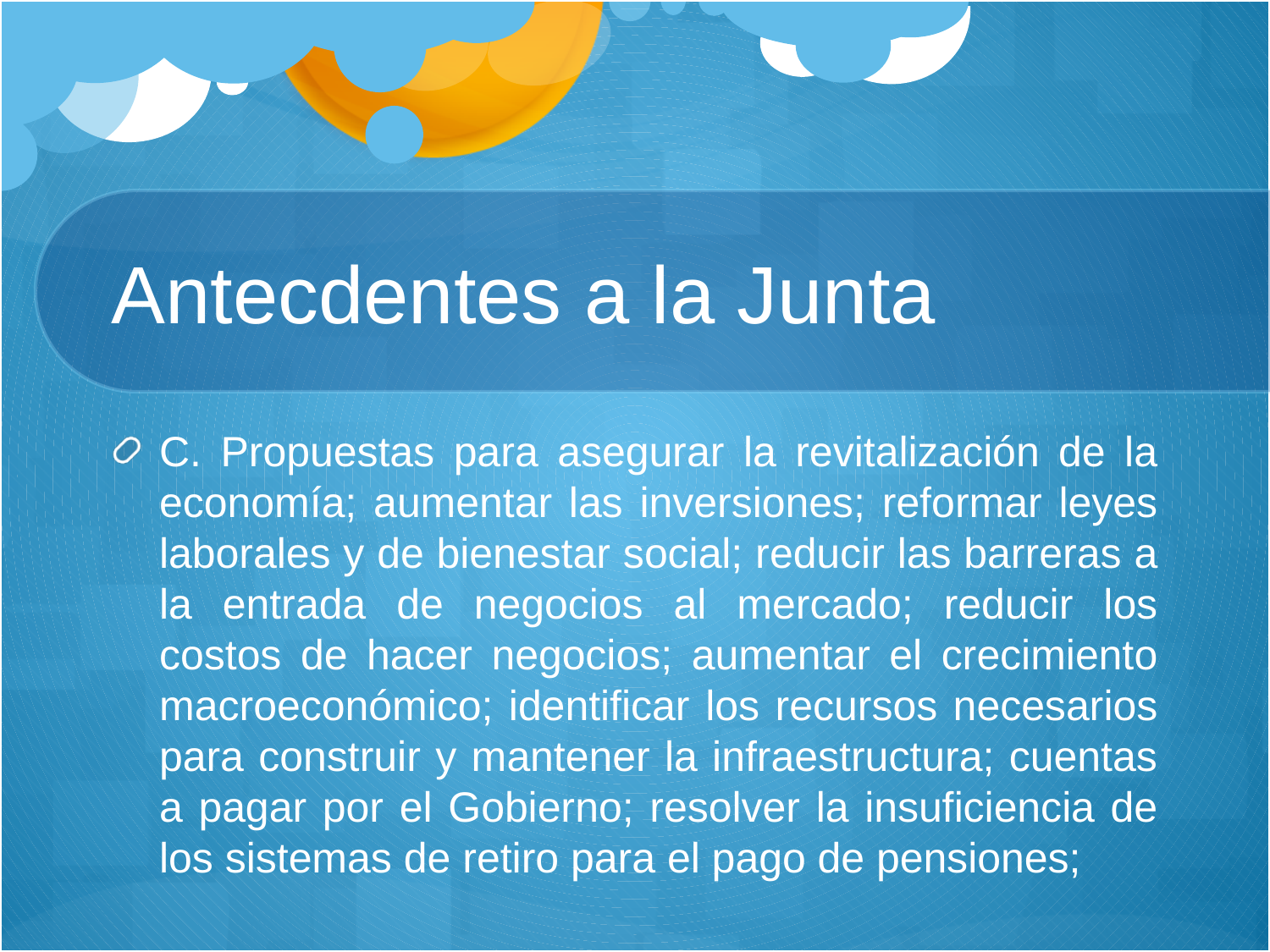

# Antecdentes a la Junta
C. Propuestas para asegurar la revitalización de la economía; aumentar las inversiones; reformar leyes laborales y de bienestar social; reducir las barreras a la entrada de negocios al mercado; reducir los costos de hacer negocios; aumentar el crecimiento macroeconómico; identificar los recursos necesarios para construir y mantener la infraestructura; cuentas a pagar por el Gobierno; resolver la insuficiencia de los sistemas de retiro para el pago de pensiones;